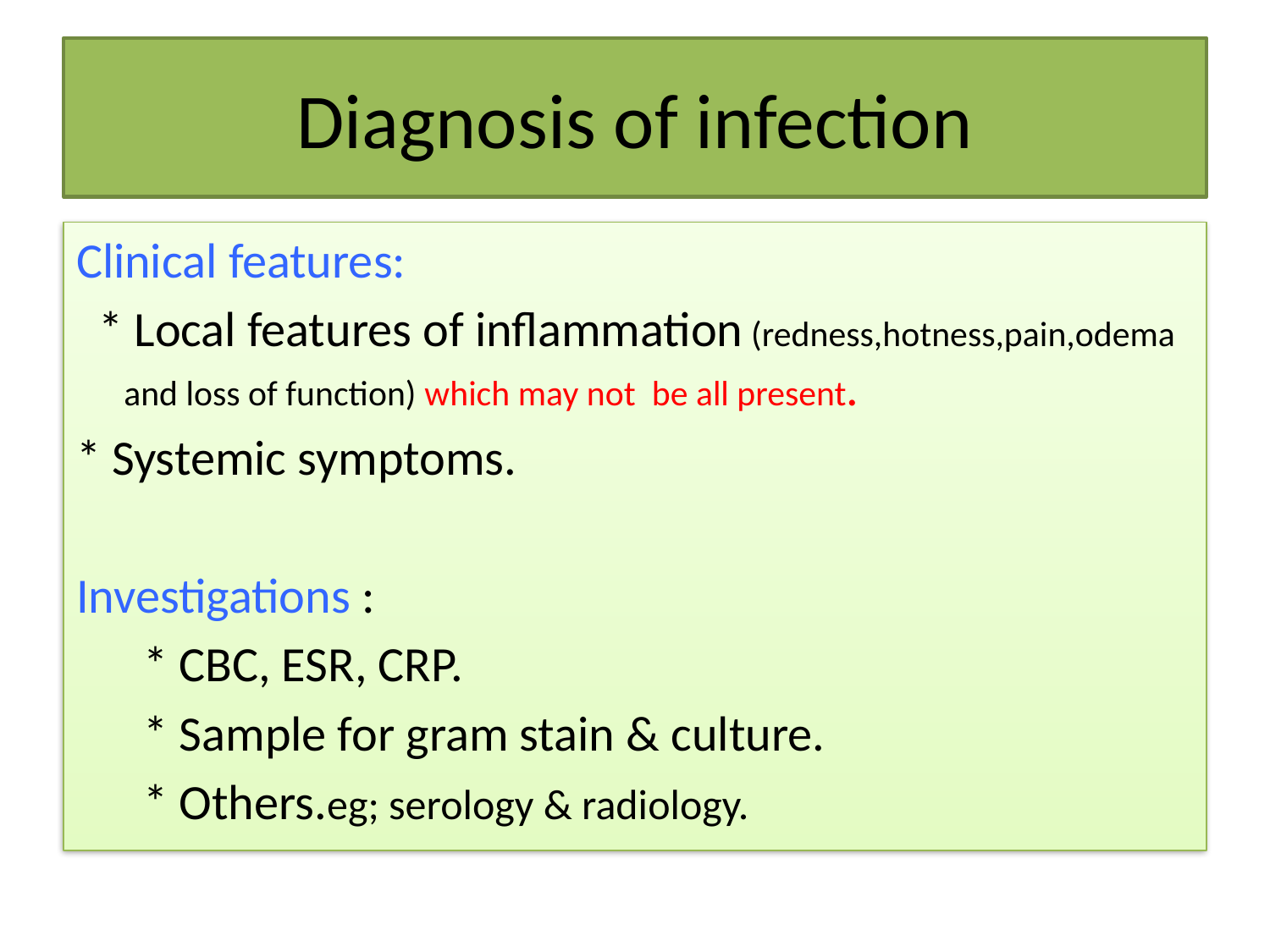

# Diagnosis of infection
Clinical features:
  * Local features of inflammation (redness,hotness,pain,odema and loss of function) which may not  be all present.
* Systemic symptoms.

Investigations :
      * CBC, ESR, CRP.
      * Sample for gram stain & culture.
      * Others.eg; serology & radiology.